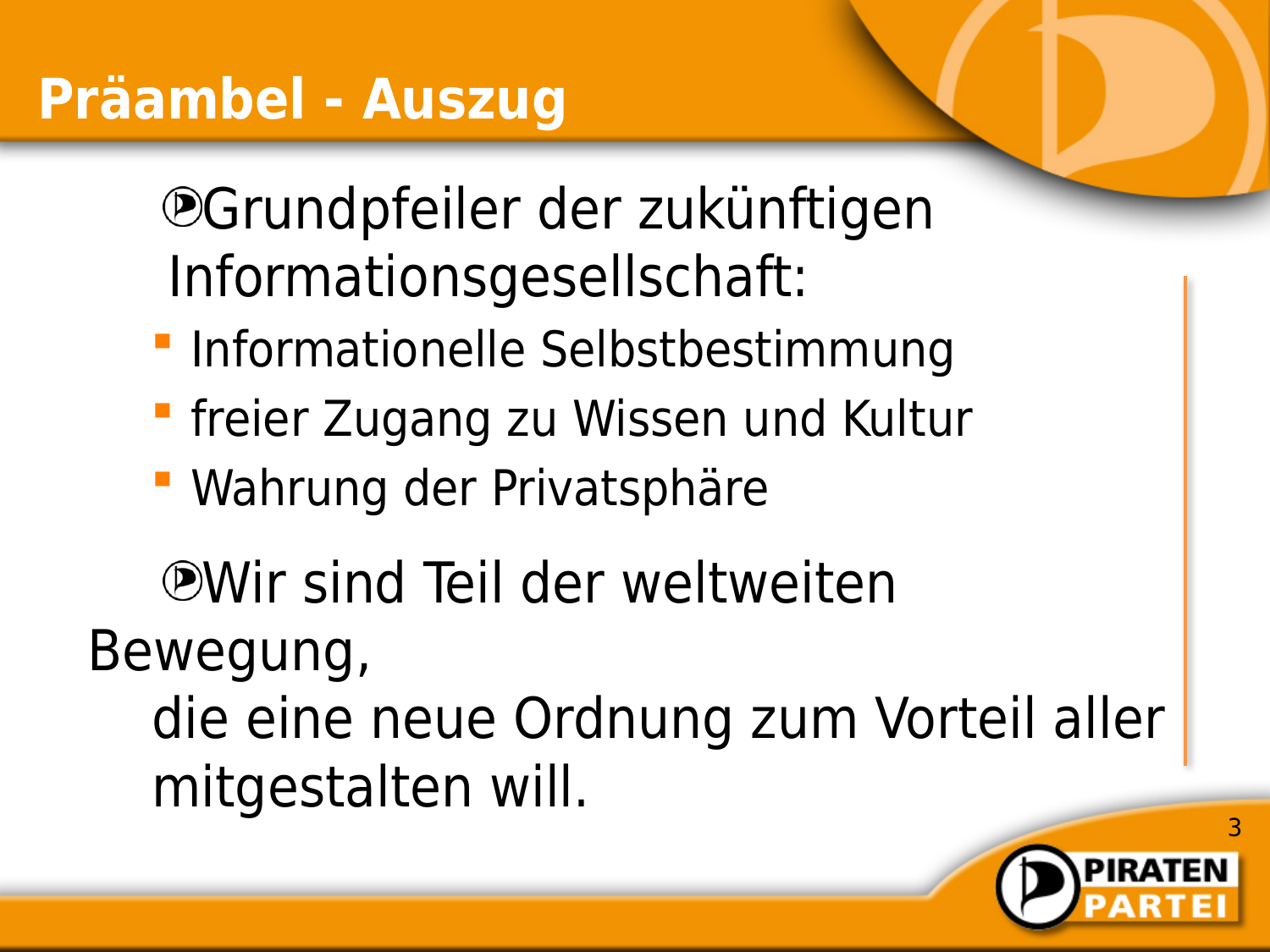

# Präambel - Auszug
Grundpfeiler der zukünftigen
     Informationsgesellschaft:
Informationelle Selbstbestimmung
freier Zugang zu Wissen und Kultur
Wahrung der Privatsphäre
Wir sind Teil der weltweiten Bewegung,
    die eine neue Ordnung zum Vorteil aller
    mitgestalten will.
3